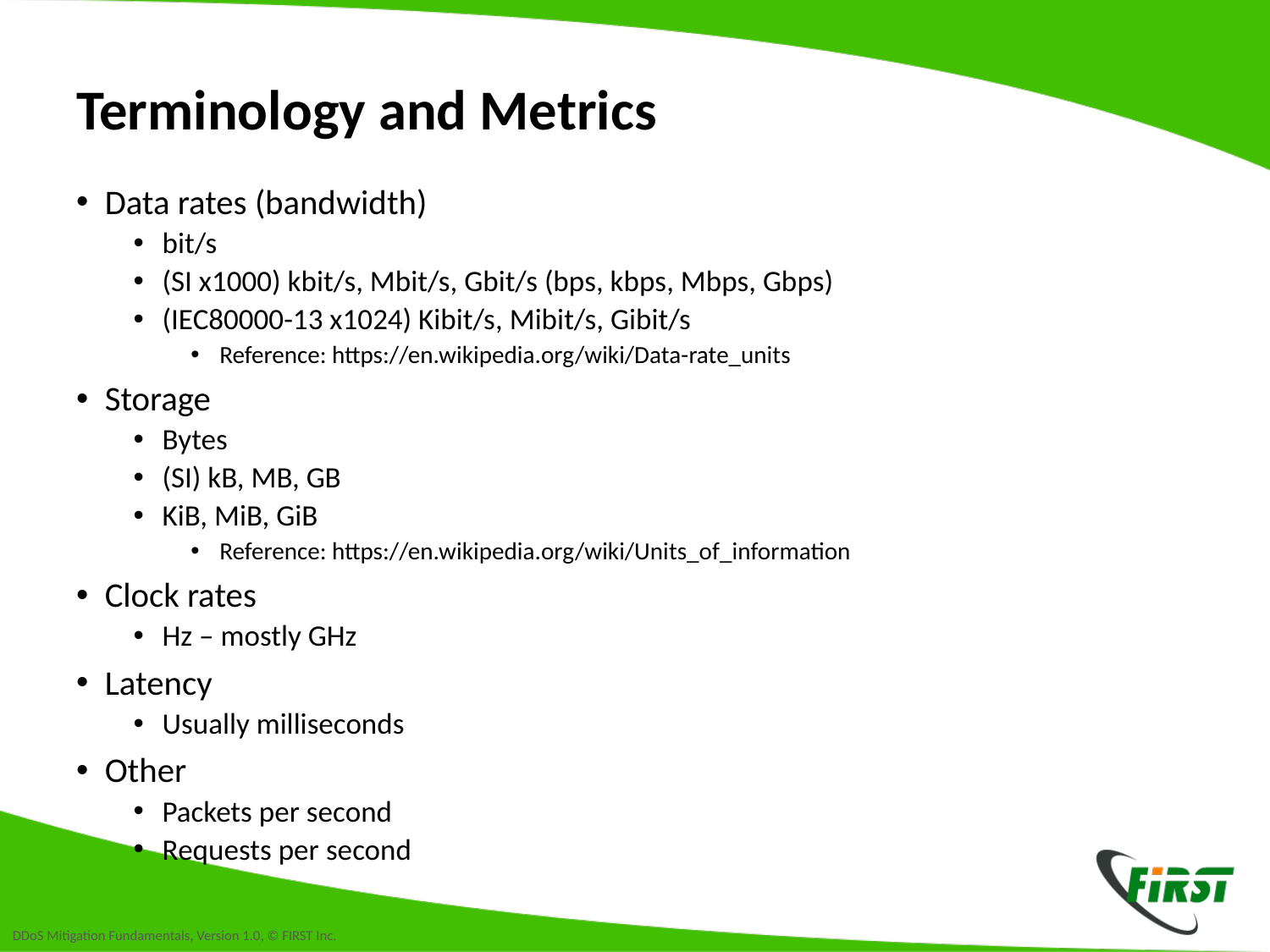

# Terminology and Metrics
Data rates (bandwidth)
bit/s
(SI x1000) kbit/s, Mbit/s, Gbit/s (bps, kbps, Mbps, Gbps)
(IEC80000-13 x1024) Kibit/s, Mibit/s, Gibit/s
Reference: https://en.wikipedia.org/wiki/Data-rate_units
Storage
Bytes
(SI) kB, MB, GB
KiB, MiB, GiB
Reference: https://en.wikipedia.org/wiki/Units_of_information
Clock rates
Hz – mostly GHz
Latency
Usually milliseconds
Other
Packets per second
Requests per second